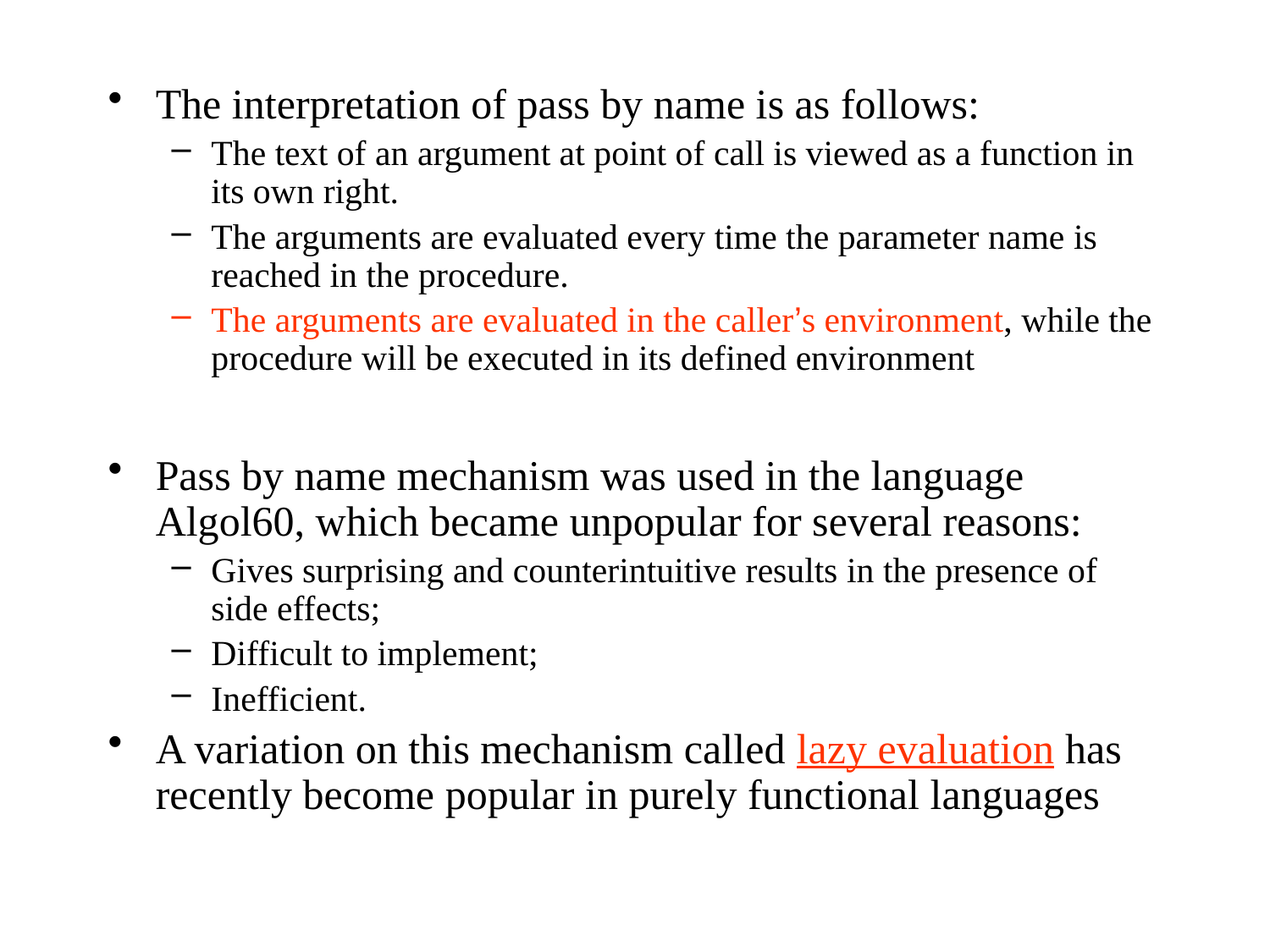

The interpretation of pass by name is as follows:
The text of an argument at point of call is viewed as a function in its own right.
The arguments are evaluated every time the parameter name is reached in the procedure.
The arguments are evaluated in the caller’s environment, while the procedure will be executed in its defined environment

Pass by name mechanism was used in the language Algol60, which became unpopular for several reasons:
Gives surprising and counterintuitive results in the presence of side effects;
Difficult to implement;
Inefficient.
A variation on this mechanism called lazy evaluation has recently become popular in purely functional languages